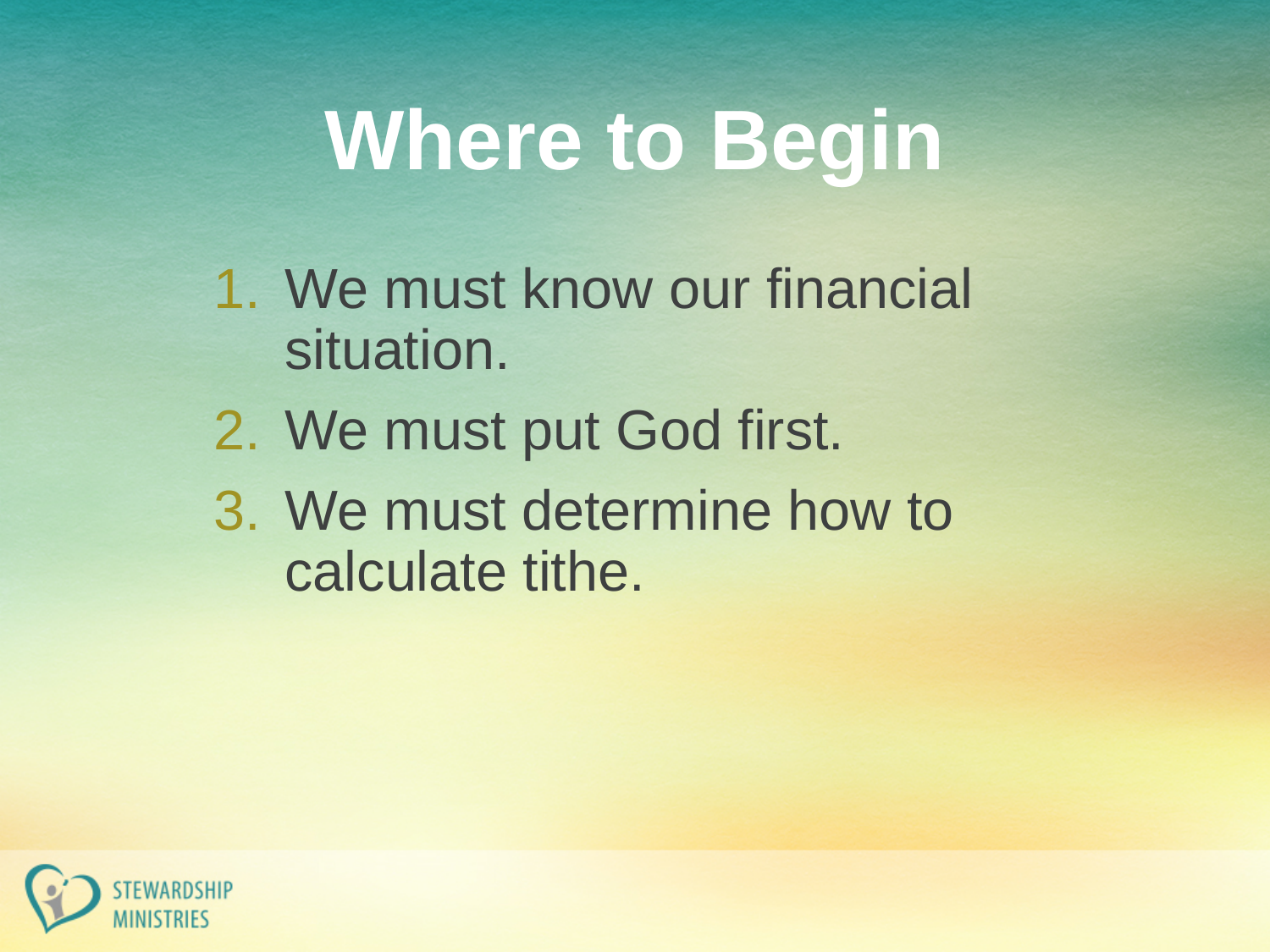

# Where to Begin
We must know our financial situation.
We must put God first.
We must determine how to calculate tithe.